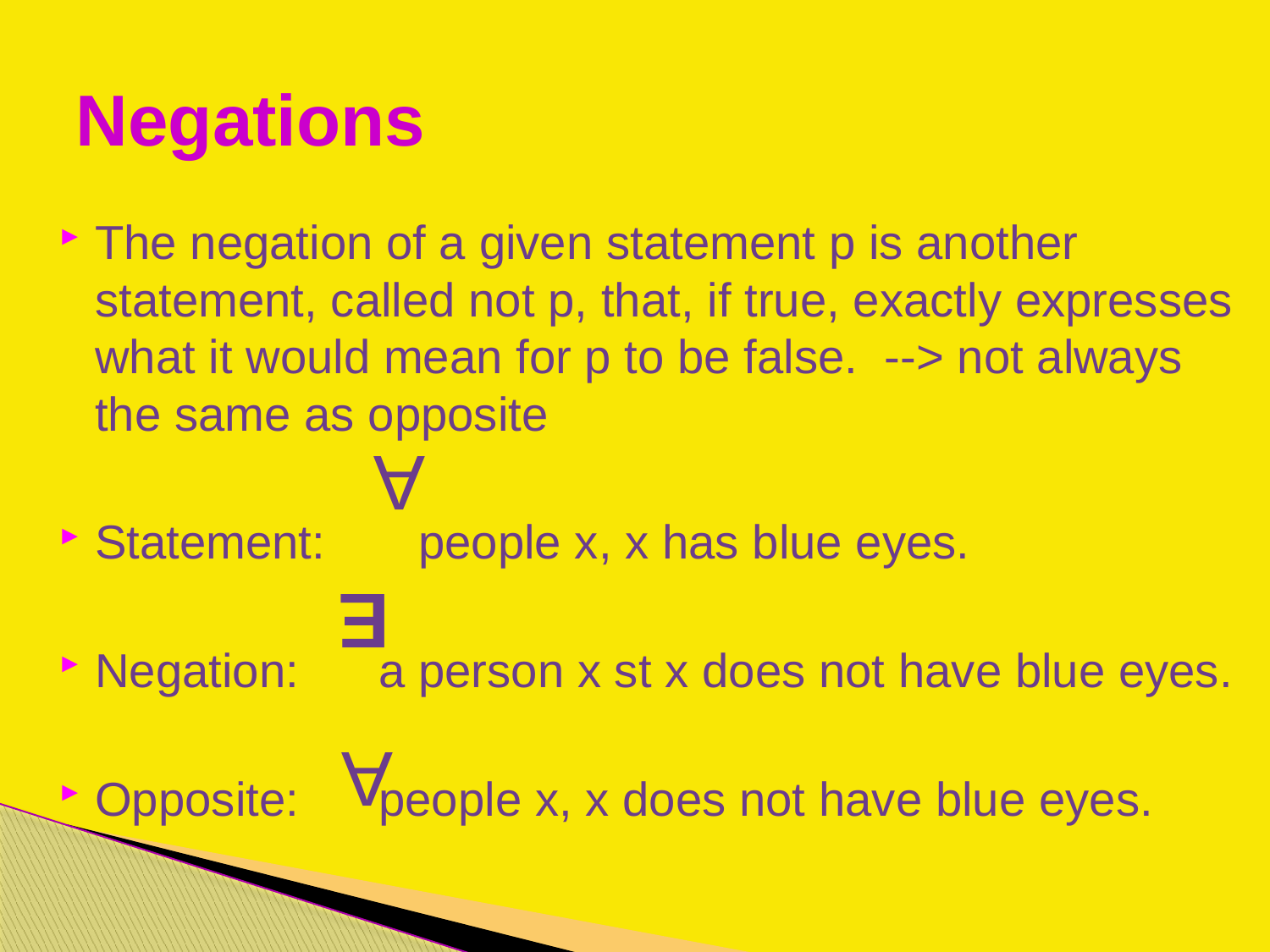

# Negations
The negation of a given statement p is another statement, called not p, that, if true, exactly expresses what it would mean for p to be false.  --> not always the same as opposite

Statement:       people x, x has blue eyes.

Negation:      a person x st x does not have blue eyes.

Opposite:      people x, x does not have blue eyes.
A
E
A